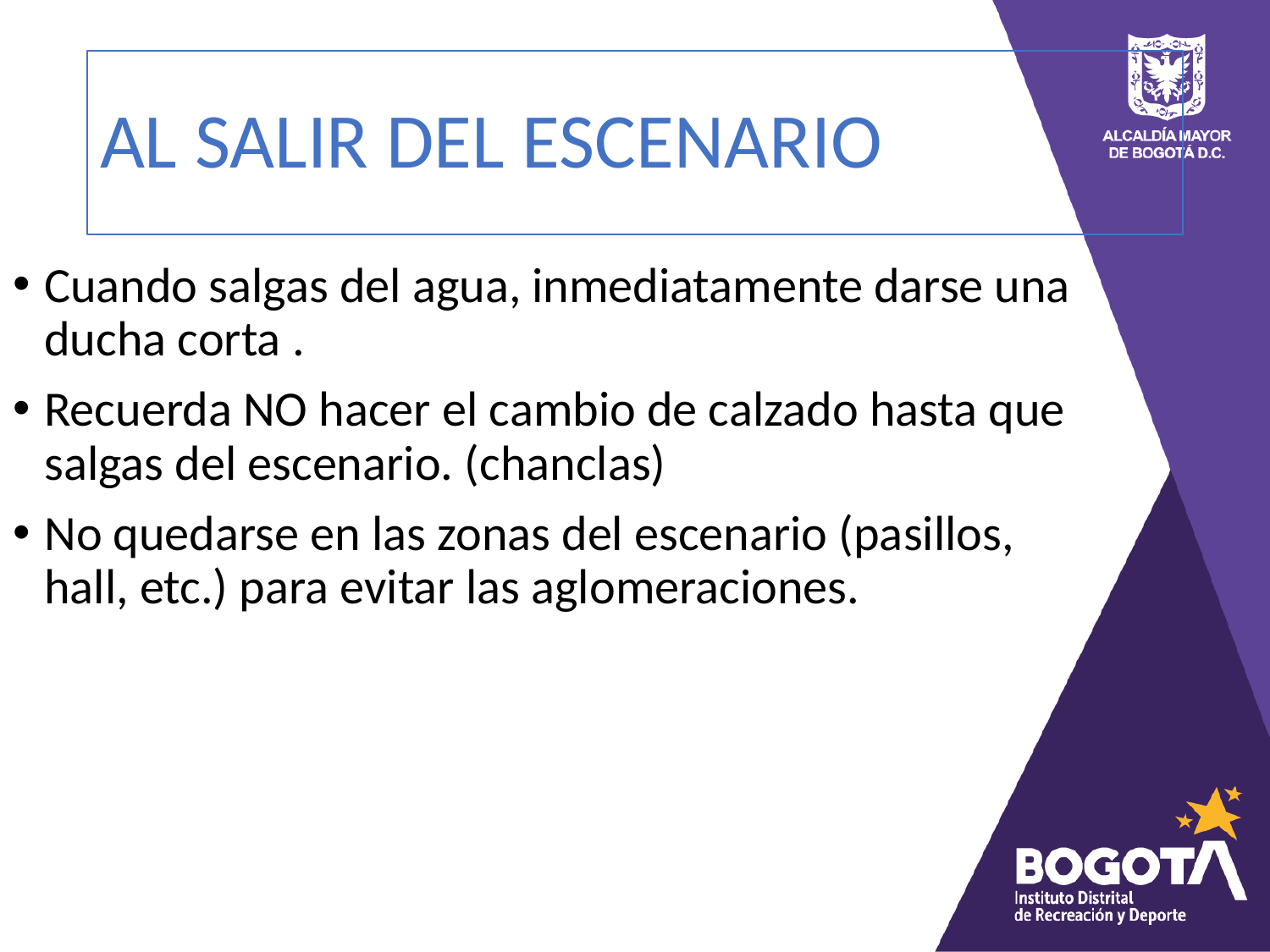

# AL SALIR DEL ESCENARIO
Cuando salgas del agua, inmediatamente darse una ducha corta .
Recuerda NO hacer el cambio de calzado hasta que salgas del escenario. (chanclas)
No quedarse en las zonas del escenario (pasillos, hall, etc.) para evitar las aglomeraciones.